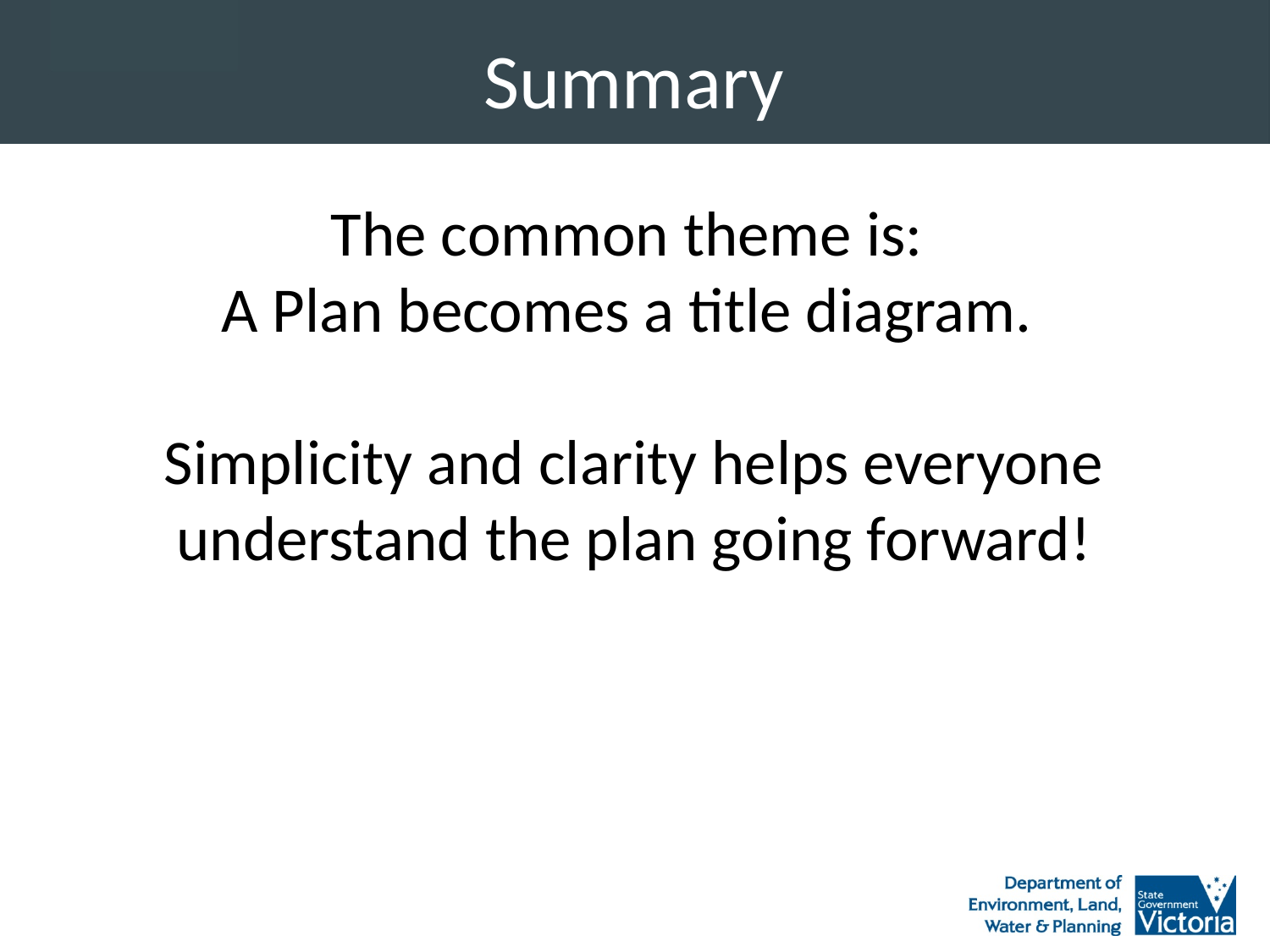

# Summary
The common theme is:
A Plan becomes a title diagram.
Simplicity and clarity helps everyone understand the plan going forward!